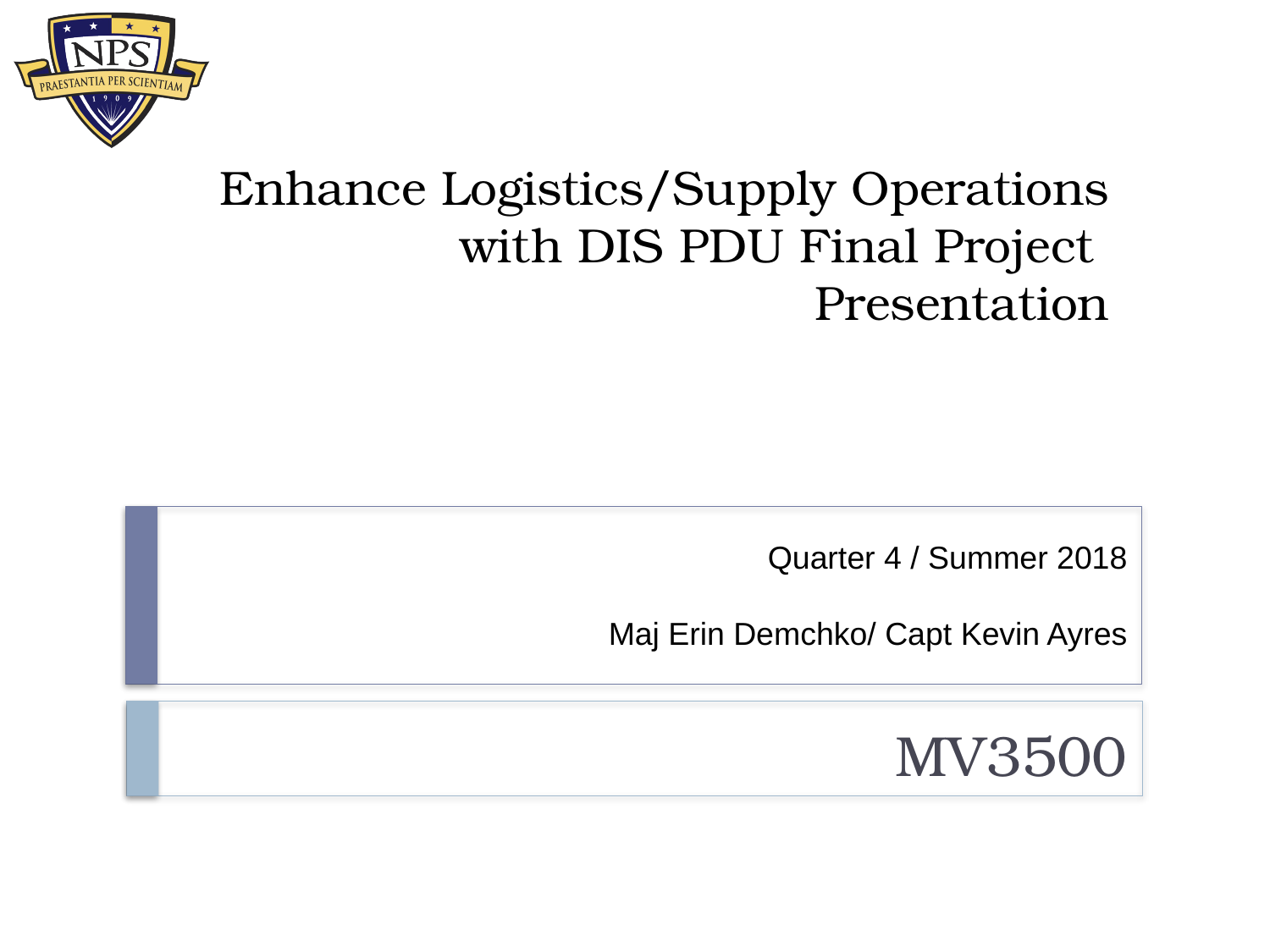

# Enhance Logistics/Supply Operations with DIS PDU Final Project Presentation
Quarter 4 / Summer 2018

Maj Erin Demchko/ Capt Kevin Ayres
MV3500